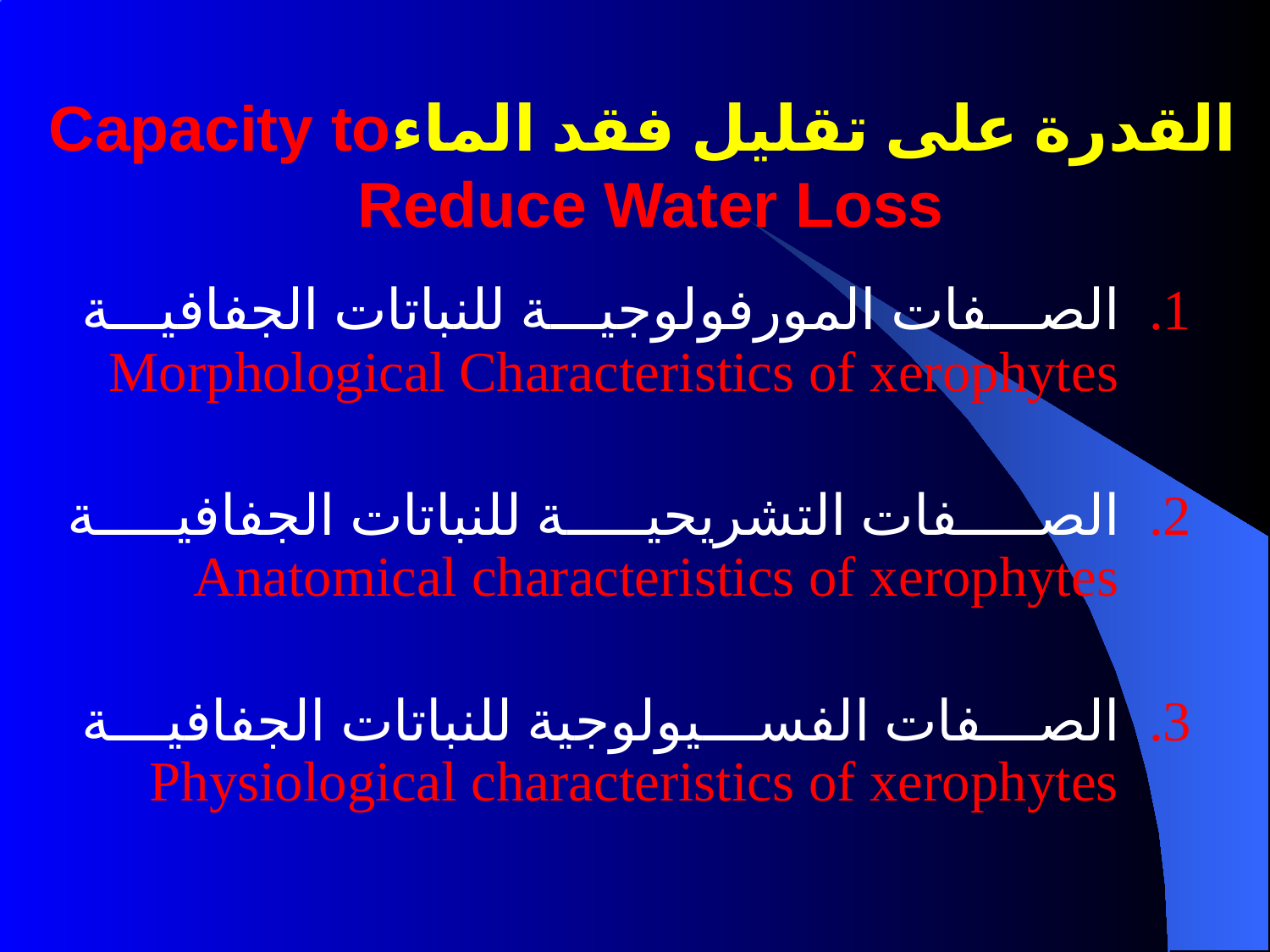

# القدرة على تقليل فقد الماءCapacity to Reduce Water Loss
الصفات المورفولوجية للنباتات الجفافية  Morphological Characteristics of xerophytes

الصفات التشريحية للنباتات الجفافية Anatomical characteristics of xerophytes

الصفات الفسيولوجية للنباتات الجفافية  Physiological characteristics of xerophytes